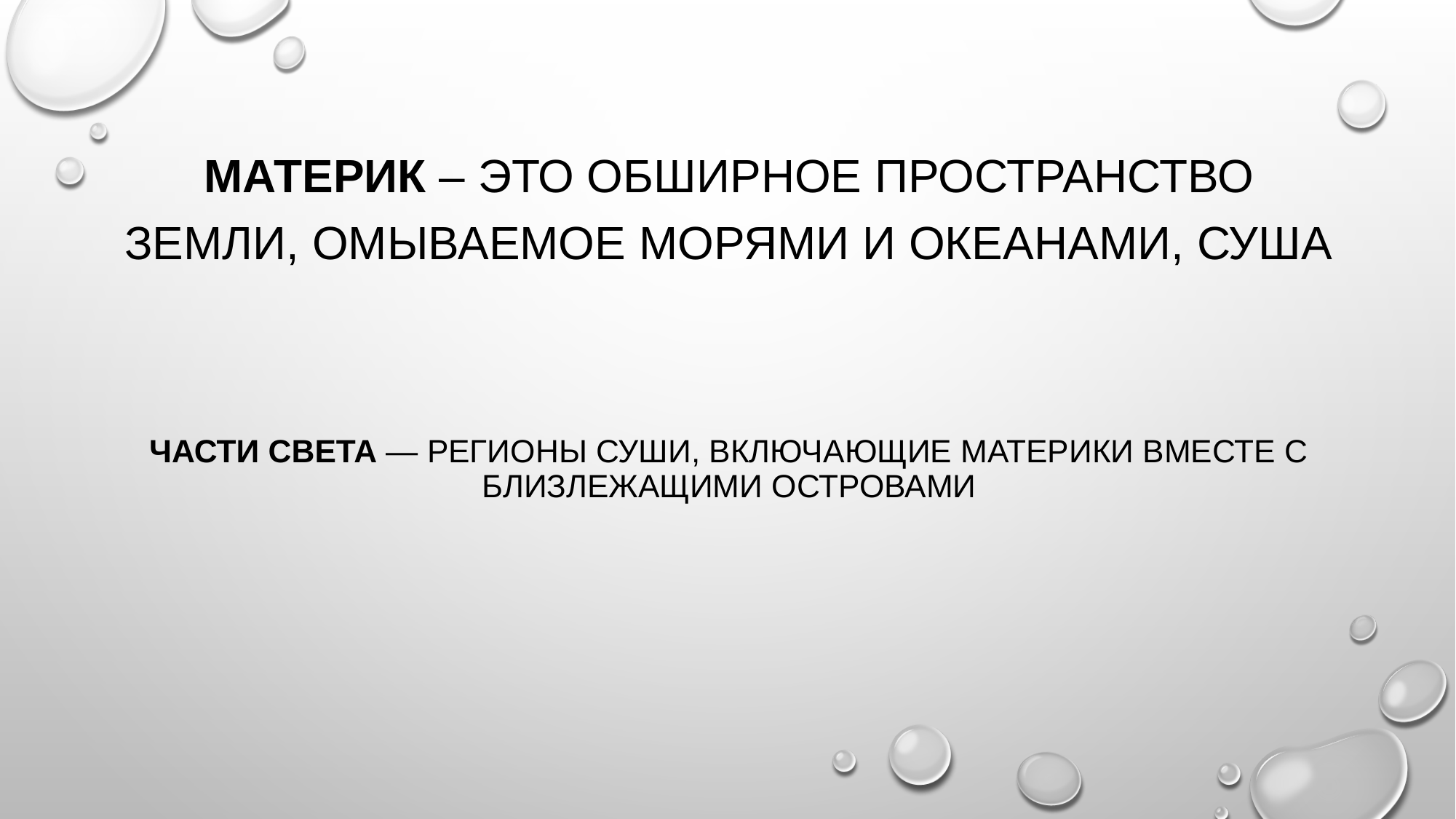

Материк – это обширное пространство земли, омываемое морями и океанами, суша
# Части света — регионы суши, включающие материки вместе с близлежащими островами